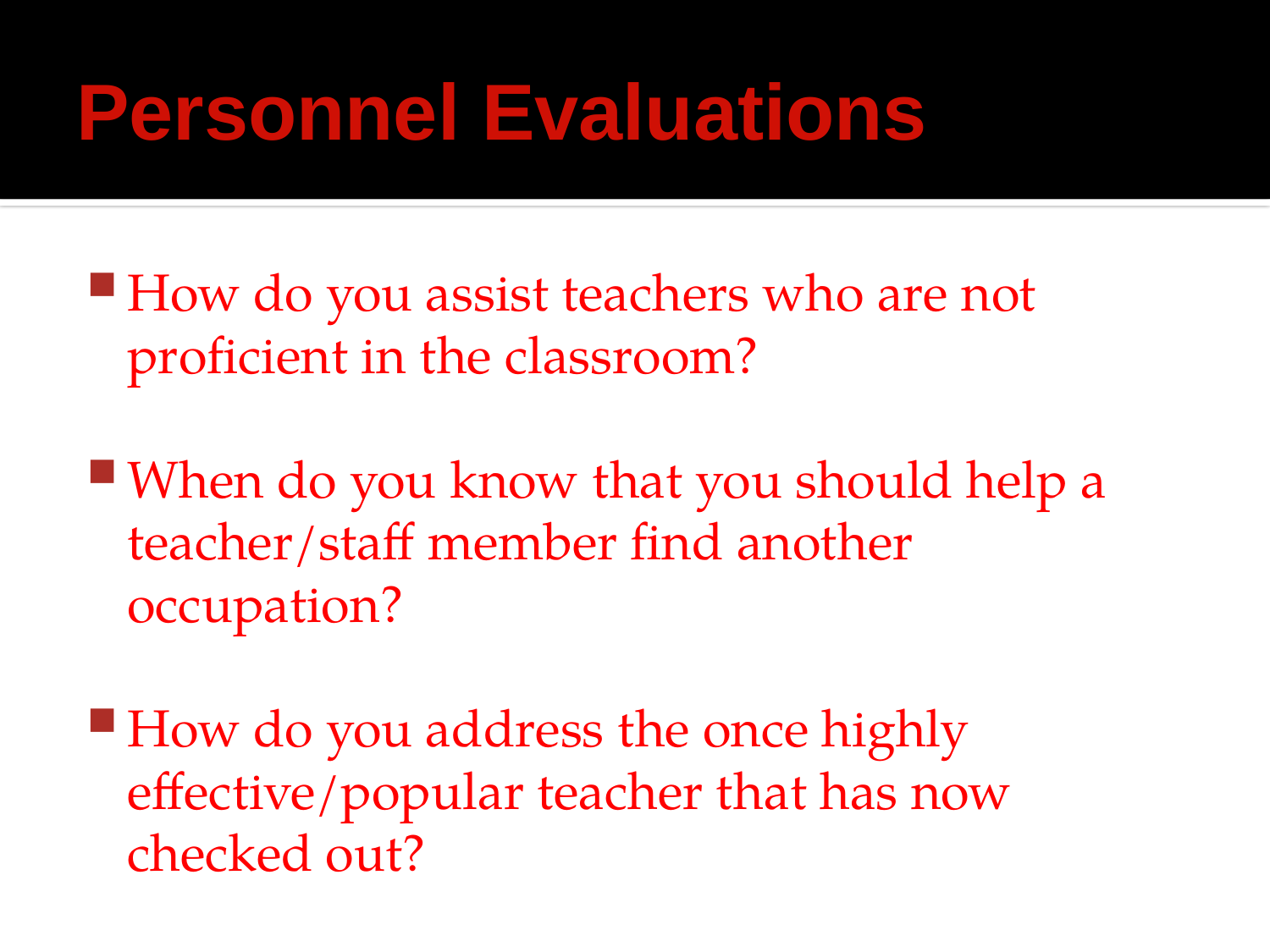

# Personnel Evaluations
How do you assist teachers who are not proficient in the classroom?

When do you know that you should help a teacher/staff member find another occupation?

How do you address the once highly effective/popular teacher that has now checked out?